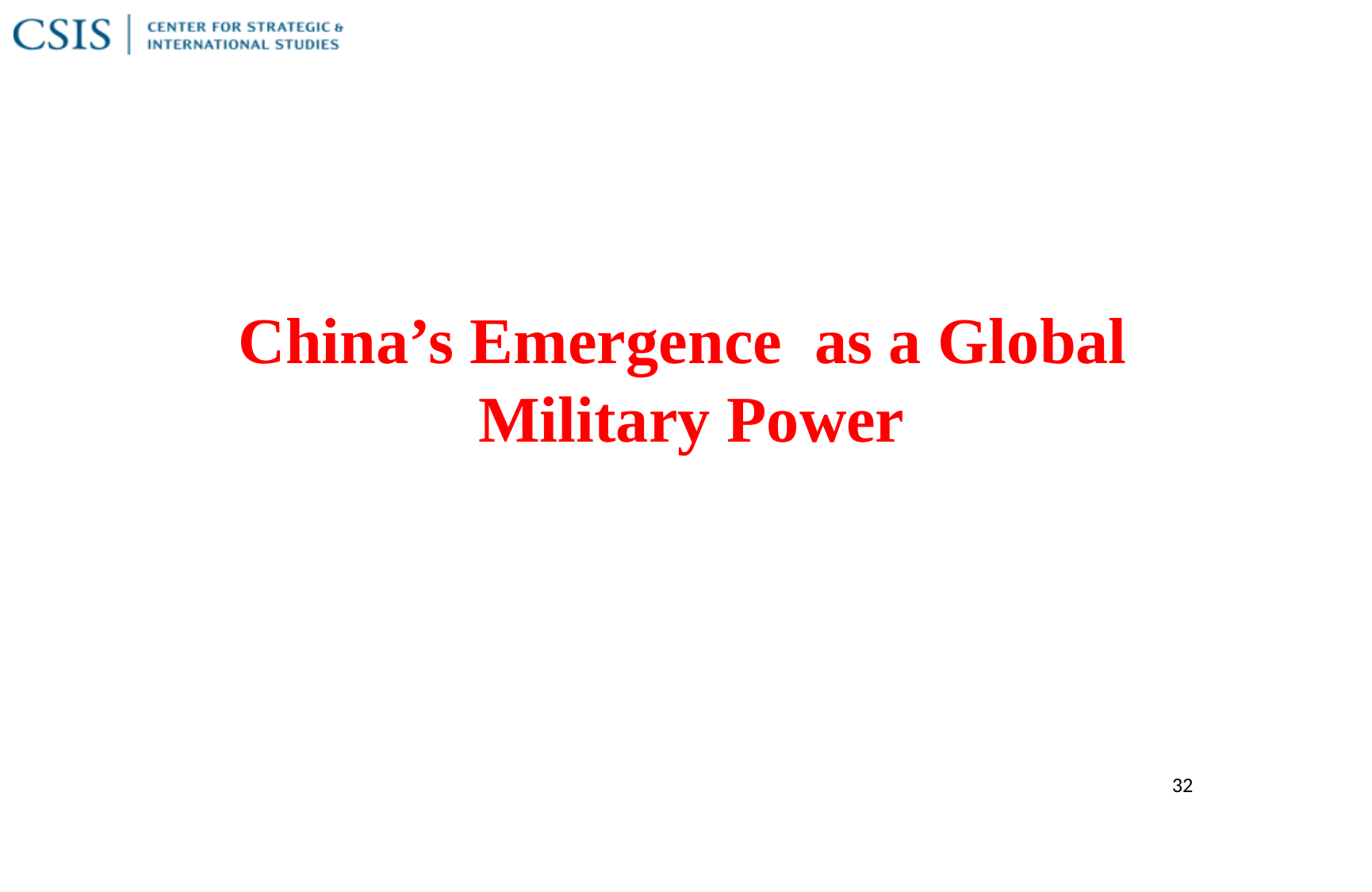

China’s Emergence  as a Global
Military Power
32